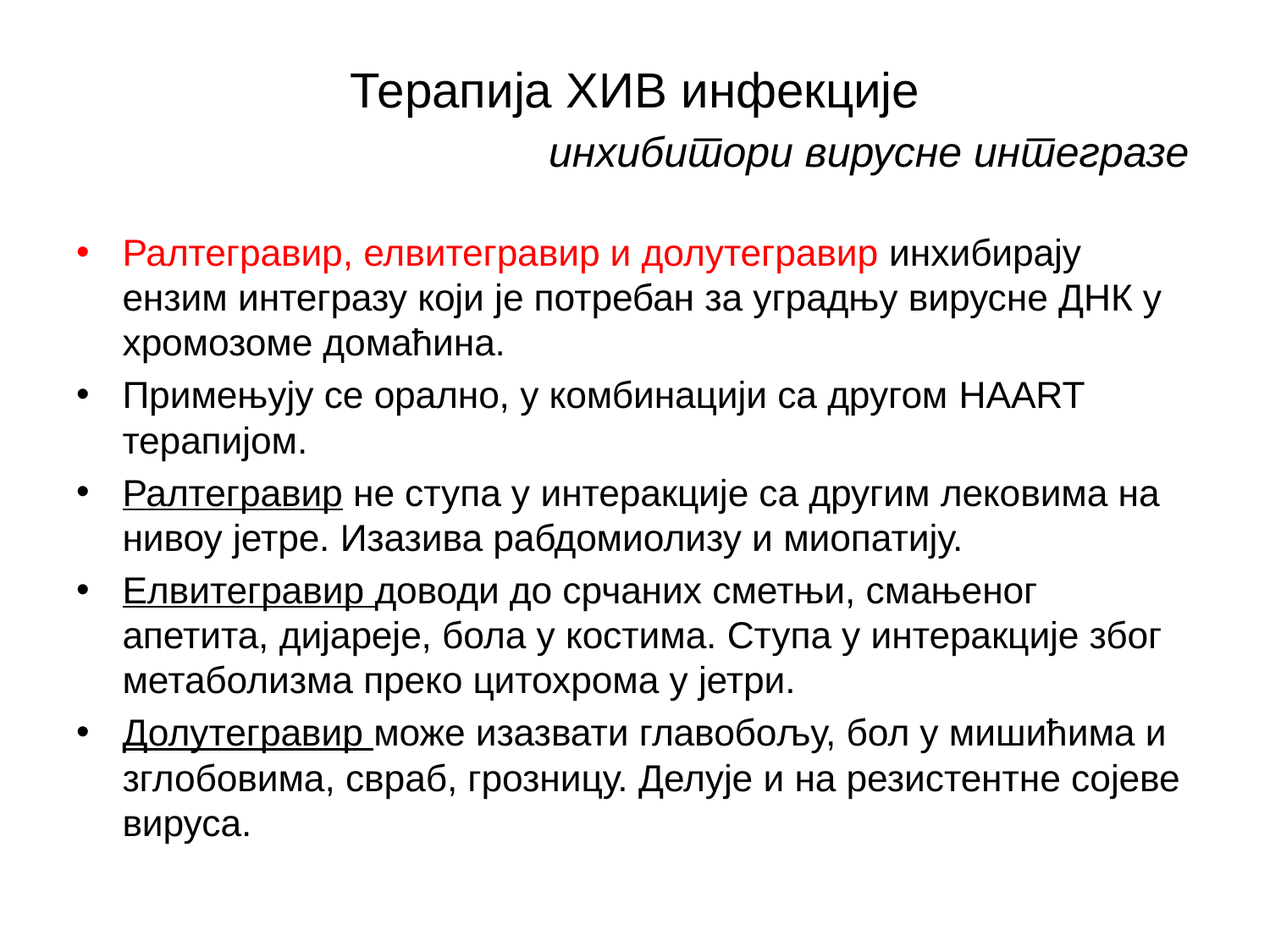

# Терапија ХИВ инфекције инхибитори вирусне интегразе
Ралтегравир, елвитегравир и долутегравир инхибирају ензим интегразу који је потребан за уградњу вирусне ДНК у хромозоме домаћина.
Примењују се орално, у комбинацији са другом HAART терапијом.
Ралтегравир не ступа у интеракције са другим лековима на нивоу јетре. Изазива рабдомиолизу и миопатију.
Елвитегравир доводи до срчаних сметњи, смањеног апетита, дијареје, бола у костима. Ступа у интеракције због метаболизма преко цитохрома у јетри.
Долутегравир може изазвати главобољу, бол у мишићима и зглобовима, свраб, грозницу. Делује и на резистентне сојеве вируса.